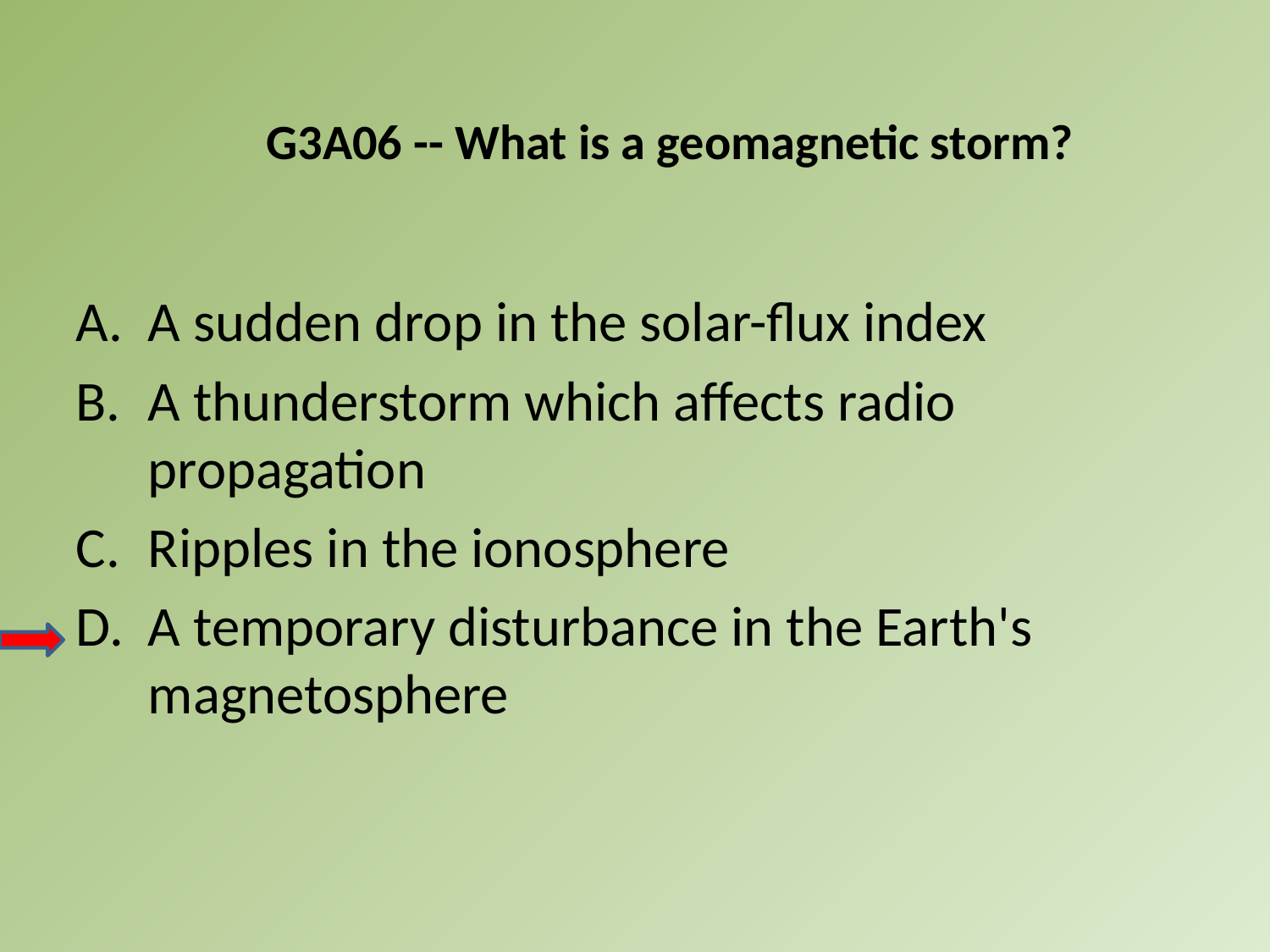

G3A06 -- What is a geomagnetic storm?
A.	A sudden drop in the solar-flux index
B.	A thunderstorm which affects radio propagation
C.	Ripples in the ionosphere
D.	A temporary disturbance in the Earth's magnetosphere